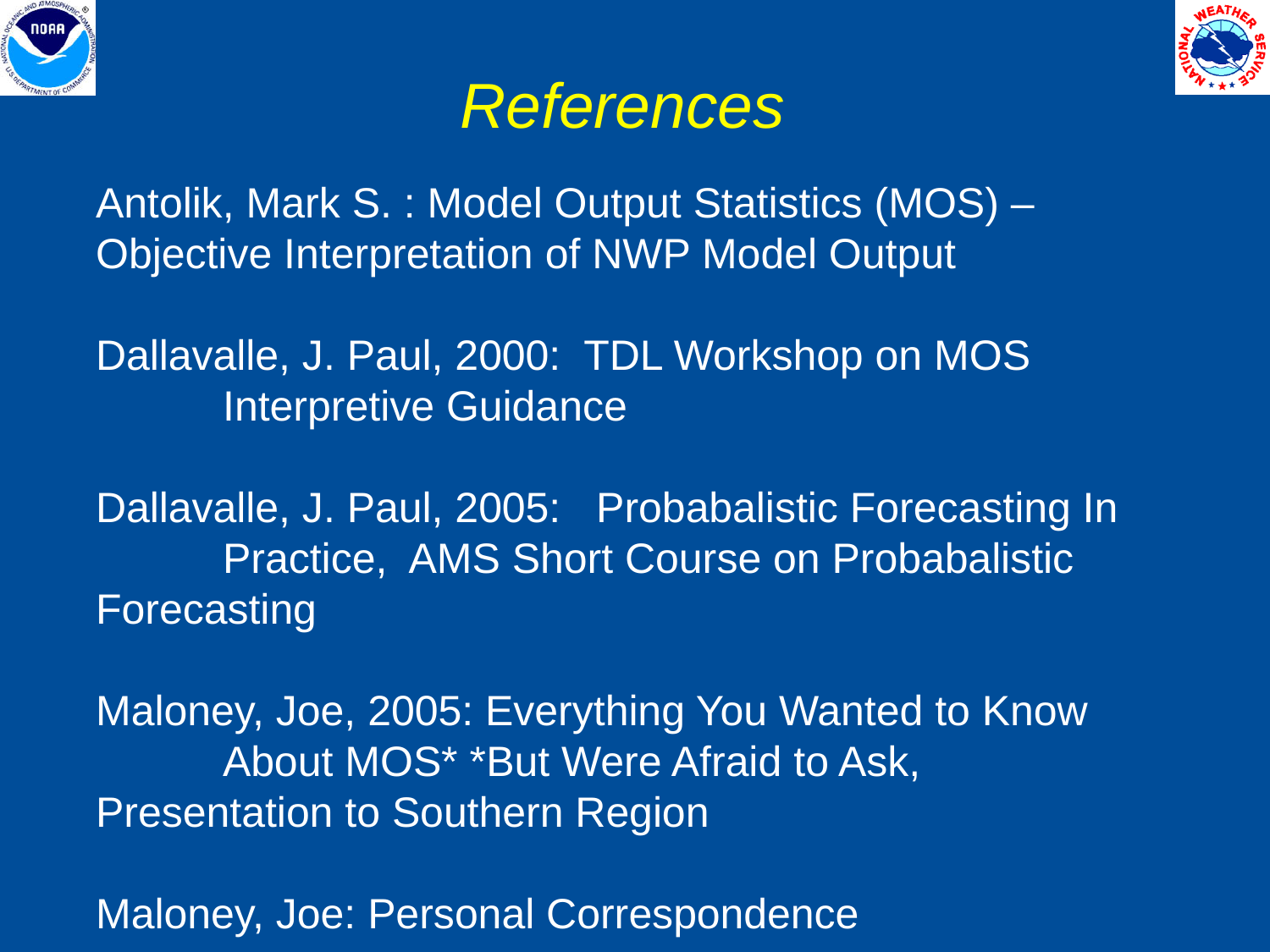

References
Antolik, Mark S. : Model Output Statistics (MOS) – 	Objective Interpretation of NWP Model Output

Dallavalle, J. Paul, 2000:  TDL Workshop on MOS
	Interpretive Guidance

Dallavalle, J. Paul, 2005:   Probabalistic Forecasting In 	Practice,  AMS Short Course on Probabalistic 	Forecasting

Maloney, Joe, 2005: Everything You Wanted to Know
	About MOS* *But Were Afraid to Ask, 	Presentation to Southern Region

Maloney, Joe: Personal Correspondence